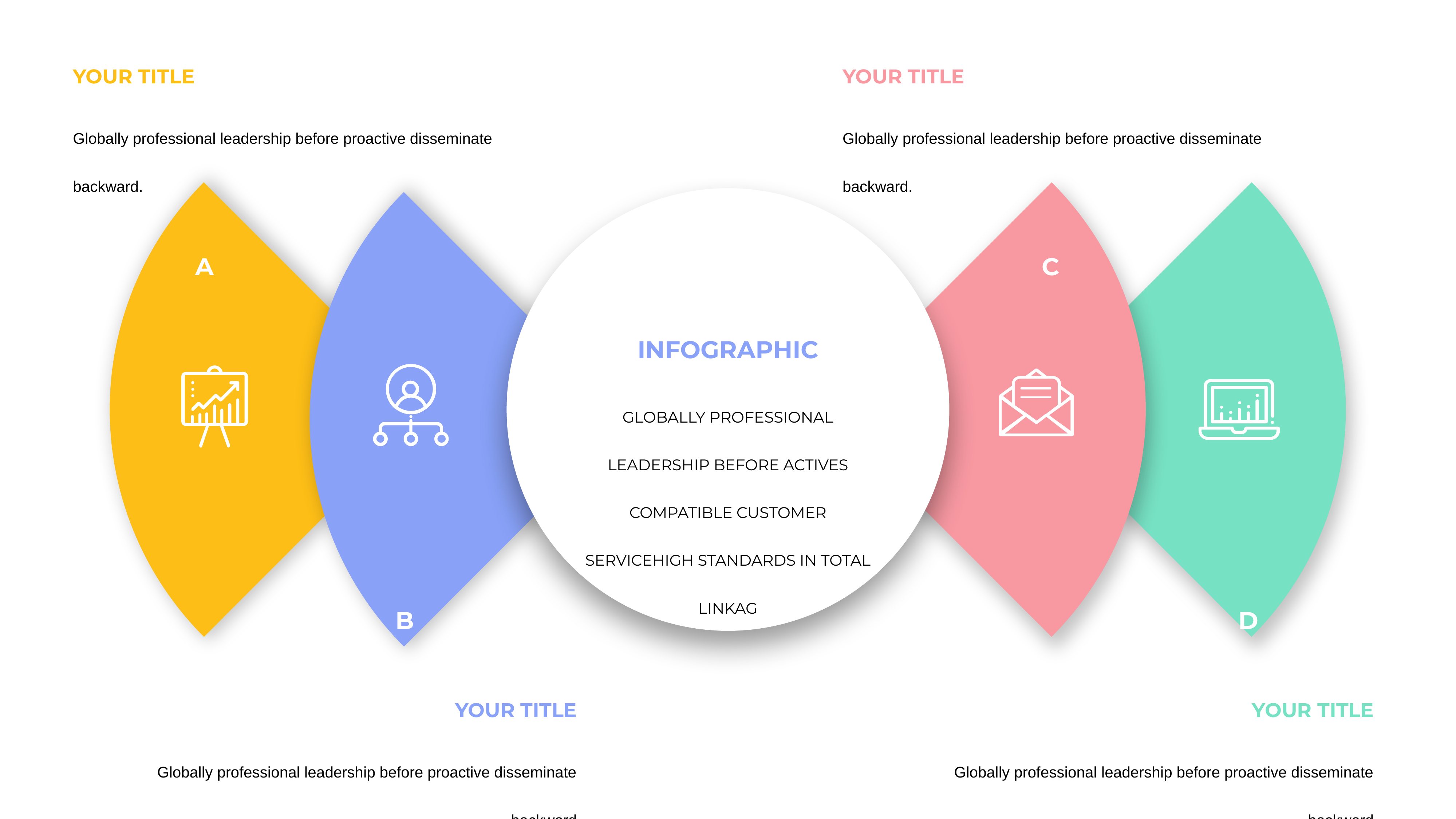

YOUR TITLE
Globally professional leadership before proactive disseminate backward.
YOUR TITLE
Globally professional leadership before proactive disseminate backward.

A
C
INFOGRAPHIC
GLOBALLY PROFESSIONAL LEADERSHIP BEFORE ACTIVES COMPATIBLE CUSTOMER SERVICEHIGH STANDARDS IN TOTAL LINKAG

B
D
YOUR TITLE
Globally professional leadership before proactive disseminate backward
YOUR TITLE
Globally professional leadership before proactive disseminate backward